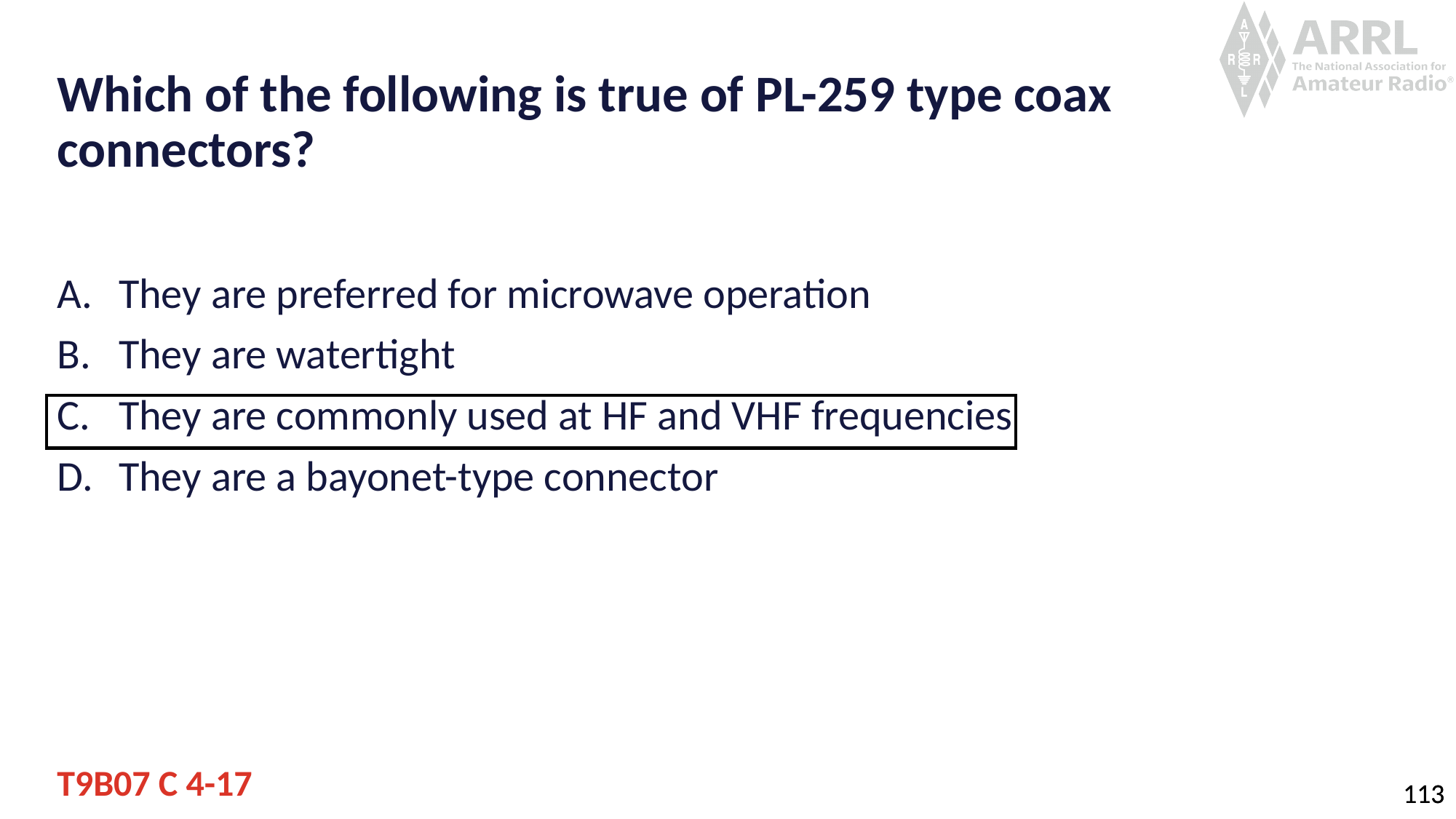

# Which of the following is true of PL-259 type coax connectors?
They are preferred for microwave operation
They are watertight
They are commonly used at HF and VHF frequencies
They are a bayonet-type connector

T9B07 C 4-17